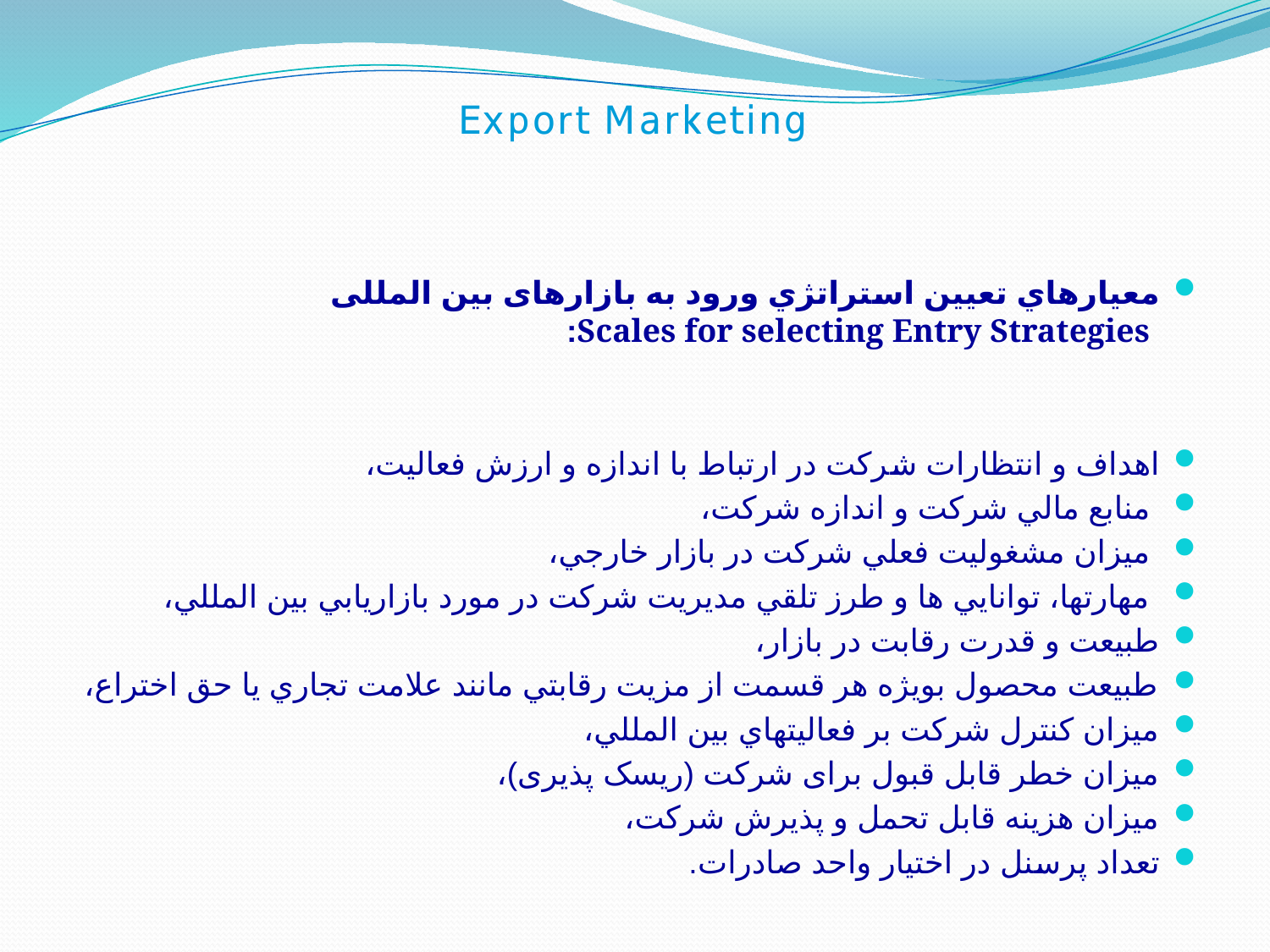

Export Marketing
معيارهاي تعيين استراتژي ورود به بازارهای بین المللی
 Scales for selecting Entry Strategies:

اهداف و انتظارات شركت در ارتباط با اندازه و ارزش فعاليت،
 منابع مالي شركت و اندازه شركت،
 ميزان مشغوليت فعلي شركت در بازار خارجي،
 مهارتها، توانایي ها و طرز تلقي مديريت شركت در مورد بازاريابي بين المللي،
طبيعت و قدرت رقابت در بازار،
طبيعت محصول بويژه هر قسمت از مزيت رقابتي مانند علامت تجاري يا حق اختراع،
ميزان كنترل شركت بر فعاليتهاي بين المللي،
ميزان خطر قابل قبول برای شركت (ریسک پذیری)،
ميزان هزينه قابل تحمل و پذيرش شركت،
تعداد پرسنل در اختیار واحد صادرات.